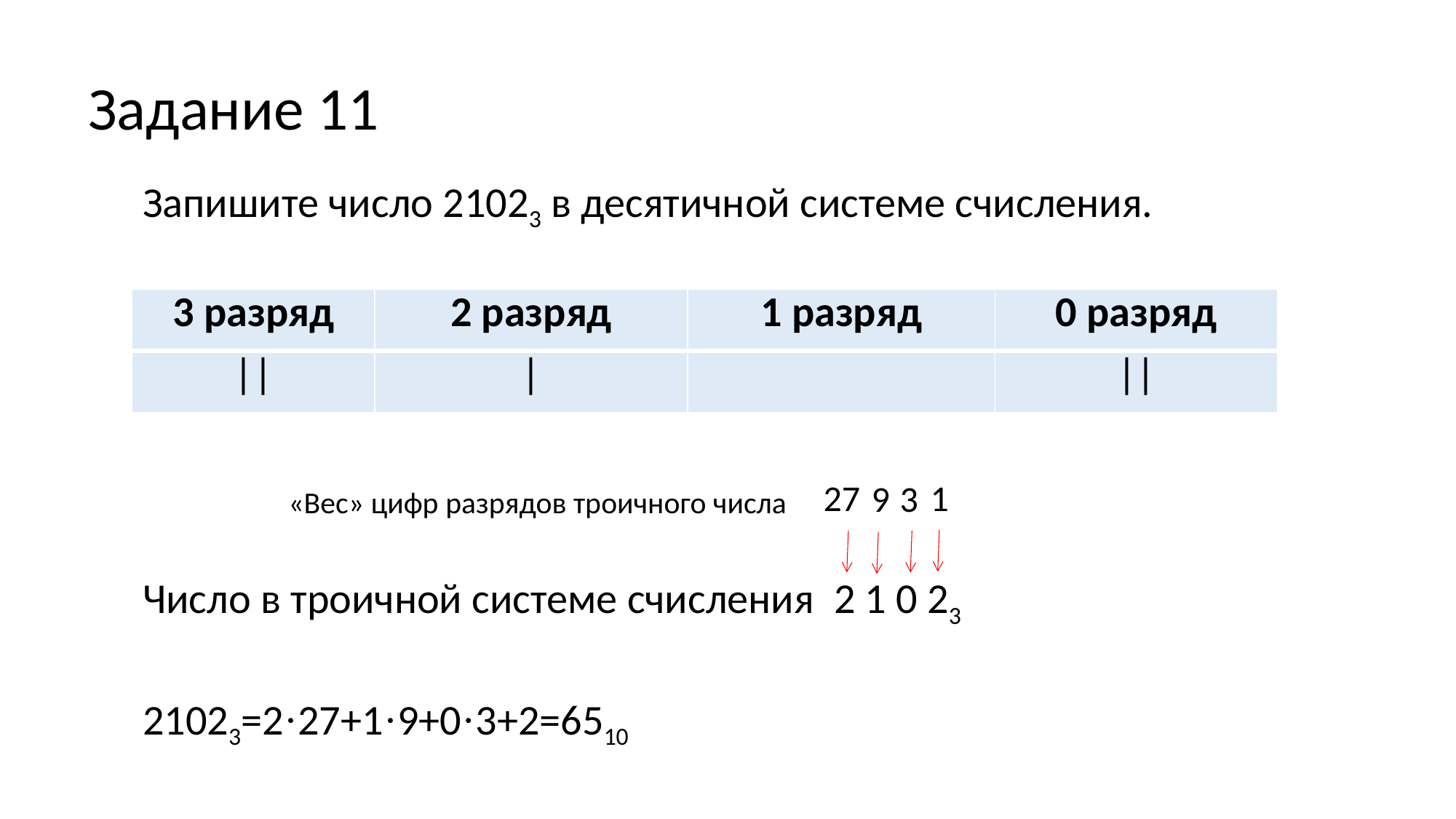

# Задание 11
Запишите число 21023 в десятичной системе счисления.
| 3 разряд | 2 разряд | 1 разряд | 0 разряд |
| --- | --- | --- | --- |
| || | | |  | || |
 27
1
9
3
«Вес» цифр разрядов троичного числа
 Число в троичной системе счисления  2 1 0 23
21023=2·27+1·9+0·3+2=6510